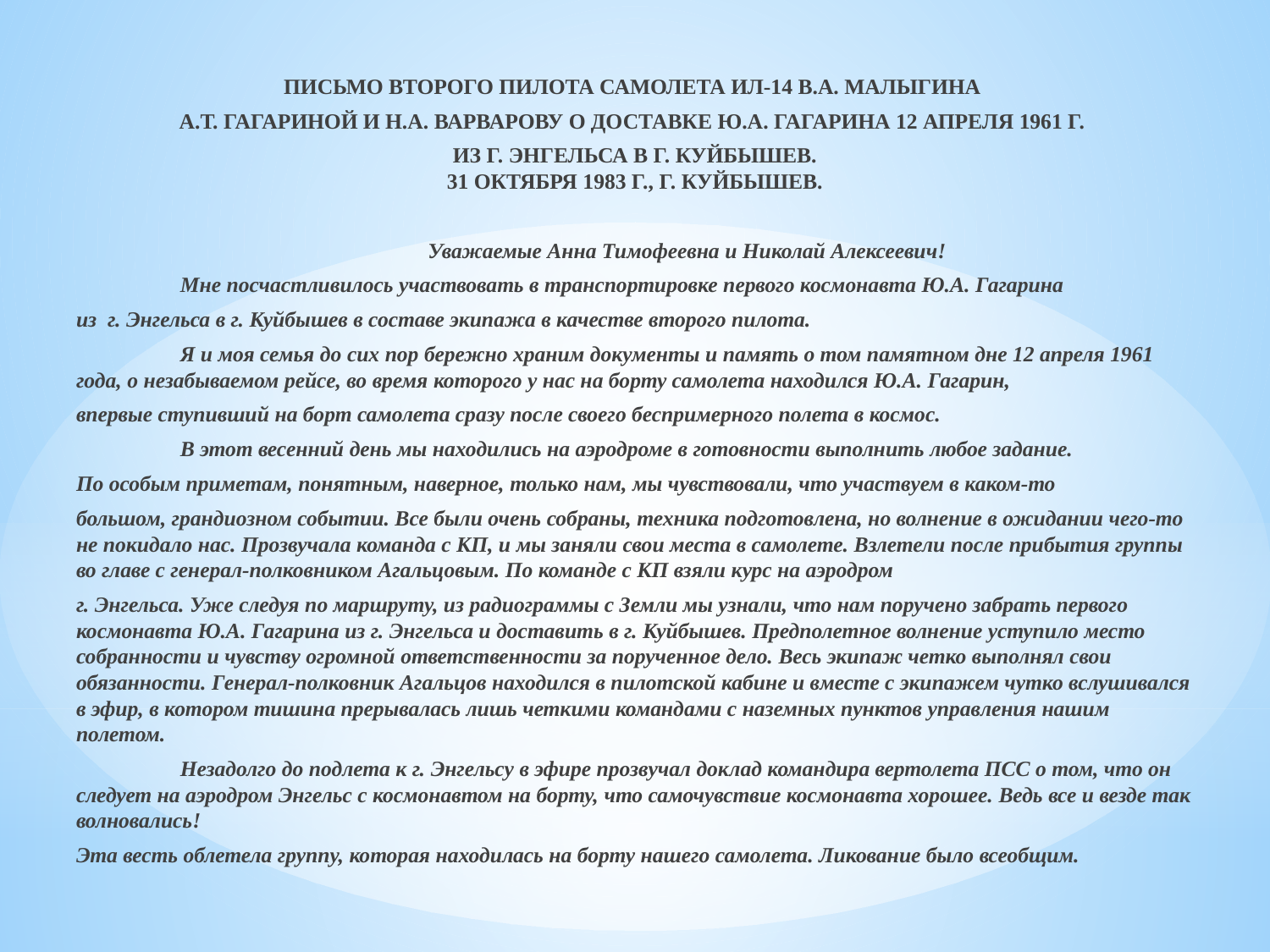

Уважаемые Анна Тимофеевна и Николай Алексеевич!
Мне посчастливилось участвовать в транспортировке первого космонавта Ю.А. Гагарина из г. Энгельса в г. Куйбышев в составе экипажа в качестве второго пилота.
Я и моя семья до сих пор бережно храним документы и память о том памятном дне 12 апреля 1961 года, о незабываемом рейсе, во время которого у нас на борту самолета находился Ю.А. Гагарин, впервые ступивший на борт самолета сразу после своего беспримерного полета в космос.
В этот весенний день мы находились на аэродроме в готовности выполнить любое задание. По особым приметам, понятным, наверное, только нам, мы чувствовали, что участвуем в каком-то большом, грандиозном событии. Все были очень собраны, техника подготовлена, но волнение в ожидании чего-то не покидало нас.
Прозвучала команда с КП, и мы заняли свои места в самолете. Взлетели после прибытия группы во главе с генерал-полковником Агальцовым. По команде с КП взяли курс на аэродром г. Энгельса. Уже следуя по маршруту, из радиограммы с Земли мы узнали, что нам поручено забрать первого космонавта Ю.А. Гагарина из г. Энгельса и доставить в г. Куйбышев. Предполетное волнение уступило место собранности и чувству огромной ответственности за порученное дело. Весь экипаж четко выполнял свои обязанности. Генерал-полковник Агальцов находился в пилотской кабине и вместе с экипажем чутко вслушивался в эфир, в котором тишина прерывалась лишь четкими командами с наземных пунктов управления нашим полетом. Незадолго до подлета к г. Энгельсу в эфире прозвучал доклад командира вертолета ПСС о том, что он следует на аэродром Энгельс с космонавтом на борту, что самочувствие космонавта хорошее. Ведь все и везде так волновались! Эта весть облетела группу, которая находилась на борту нашего самолета. Ликование было всеобщим.
После посадки на аэродроме Энгельс нам было приказано ждать. Ю.А. Гагарин по ВЧ докладывал о выполнении полета ЦК и правительству.
Естественно, волнение снова охватило весь экипаж, – а если он полетит другим самолетом? Но волнение оказалось напрасным.
Вскоре к самолету через образовавшийся живой коридор подъехали машины. Люди, встречавшие космонавта № 1 Ю.А. Гагарина, еще теснее обступили наш самолет. А он, улыбающийся, в костюме голубого цвета, приветственно помахивая рукой собравшимся, подошел к нам и тепло поздоровался со всем экипажем.

Ю.А. Гагарин в салоне самолета Ил-14 при перелете в г. Куйбышев 12 апреля 1961 г.
Фото А. Алексеева.
РГАНТД. Арх. № П-302.
Ю.А. Гагарин поднялся по трапу, повернулся к провожающим, поднял руку, успокаивая ликующую массу людей, тепло поблагодарил за встречу, внимание, сказал, что чувствует себя хорошо, и что надо лететь. Затем попрощался со всеми. Экипаж быстро занял свои места, и начался рейс, память о котором навсегда останется в наших сердцах.
Ю.А. Гагарин уютно сидел в кресле салона и неторопливо отвечал на вопросы. Мягкая улыбка не сходила с его чуть уставшего лица. Все присутствовавшие в самолете внимательно слушали рассказ этого необыкновенного человека, первого космонавта, проложившего дорогу в космос.
Весенняя неустойчивая погода потребовала от экипажа максимум усилий, чтобы вести самолет плавно без болтанки.
И вот показался впереди аэродром г. Куйбышева. С воздуха было видно, что на аэродроме множество людей, пришедших встретить первого в мире космонавта.
Мы мягко приземлились и зарулили на стоянку. Ю.А. Гагарин проворно спустился по трапу (снимок в газете «За Родину» от 18.4.61) и очутился в теплых объятиях встречающих.
Экипаж в строю замер у самолета. Ю.А. Гагарин подошел к нам, поблагодарил за полет, попрощался и направился к машине. Вскоре он уехал на кратковременный отдых перед полетом в Москву.
Чувство гордости за выполненное задание, за доверие, оказанное нам, переполняло нас. Мы увидели, поздравили, заботились в числе первых о первопроходце космоса, первом космонавте в мире – Юрии Алексеевиче Гагарине.
Вот вкратце о том памятном рейсе 12 апреля 1961 года.
Немного о себе. Я военный летчик, подполковник запаса. Закончил Куйбышевское Суворовское военное училище в 1951 году. Закончив потом летное училище, летал до 1971 года. До 1981 года (10 лет) был начальником смены Куйбышевского Зонального центра ЕС УВД. В 1981 году уволен в запас. В настоящее время диспетчер по режиму и планированию гражданского сектора Куйбышевского Зонального центра УВД Приволжского Управления ГА.
31.10. 1983.
С уважением	Малыгин Виктор Алексеевич.

РГАНТД. Ф. 31. Оп. 6 л/ф. Д. 669. Л. 1, 1об. Автограф.
Письмо второго пилота самолета Ил-14 В.А. Малыгина
А.Т. Гагариной и Н.А. Варварову о доставке Ю.А. Гагарина 12 апреля 1961 г.
из г. Энгельса в г. Куйбышев.
31 октября 1983 г., г. Куйбышев.

	Уважаемые Анна Тимофеевна и Николай Алексеевич!
	Мне посчастливилось участвовать в транспортировке первого космонавта Ю.А. Гагарина
из  г. Энгельса в г. Куйбышев в составе экипажа в качестве второго пилота.
	Я и моя семья до сих пор бережно храним документы и память о том памятном дне 12 апреля 1961 года, о незабываемом рейсе, во время которого у нас на борту самолета находился Ю.А. Гагарин,
впервые ступивший на борт самолета сразу после своего беспримерного полета в космос.
	В этот весенний день мы находились на аэродроме в готовности выполнить любое задание.
По особым приметам, понятным, наверное, только нам, мы чувствовали, что участвуем в каком-то
большом, грандиозном событии. Все были очень собраны, техника подготовлена, но волнение в ожидании чего-то не покидало нас. Прозвучала команда с КП, и мы заняли свои места в самолете. Взлетели после прибытия группы во главе с генерал-полковником Агальцовым. По команде с КП взяли курс на аэродром
г. Энгельса. Уже следуя по маршруту, из радиограммы с Земли мы узнали, что нам поручено забрать первого космонавта Ю.А. Гагарина из г. Энгельса и доставить в г. Куйбышев. Предполетное волнение уступило место собранности и чувству огромной ответственности за порученное дело. Весь экипаж четко выполнял свои обязанности. Генерал-полковник Агальцов находился в пилотской кабине и вместе с экипажем чутко вслушивался в эфир, в котором тишина прерывалась лишь четкими командами с наземных пунктов управления нашим полетом.
	Незадолго до подлета к г. Энгельсу в эфире прозвучал доклад командира вертолета ПСС о том, что он следует на аэродром Энгельс с космонавтом на борту, что самочувствие космонавта хорошее. Ведь все и везде так волновались!
Эта весть облетела группу, которая находилась на борту нашего самолета. Ликование было всеобщим.